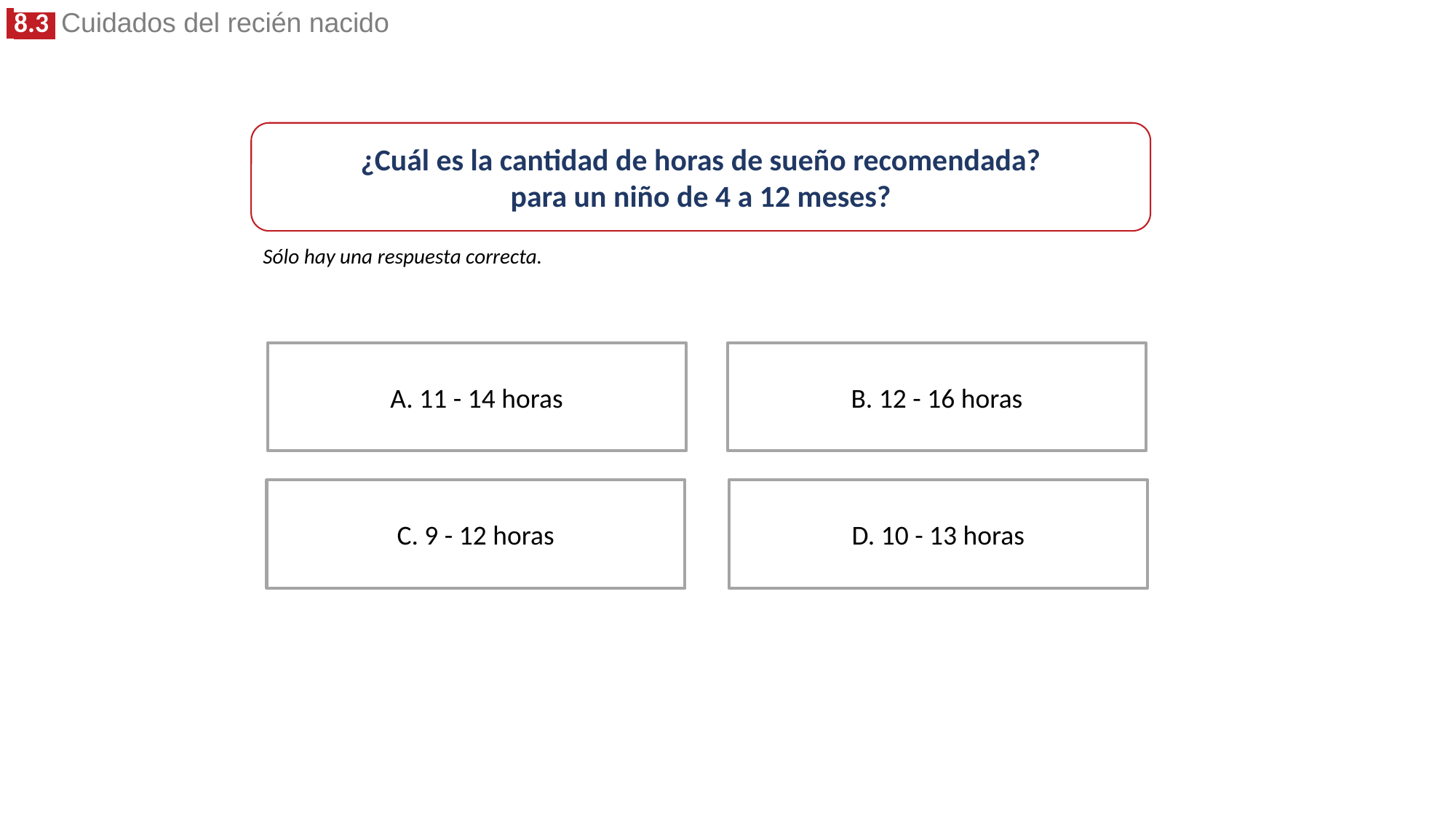

¿Cuál es la cantidad de horas de sueño recomendada?
para un niño de 4 a 12 meses?
Sólo hay una respuesta correcta.
B. 12 - 16 horas
A. 11 - 14 horas
D. 10 - 13 horas
C. 9 - 12 horas